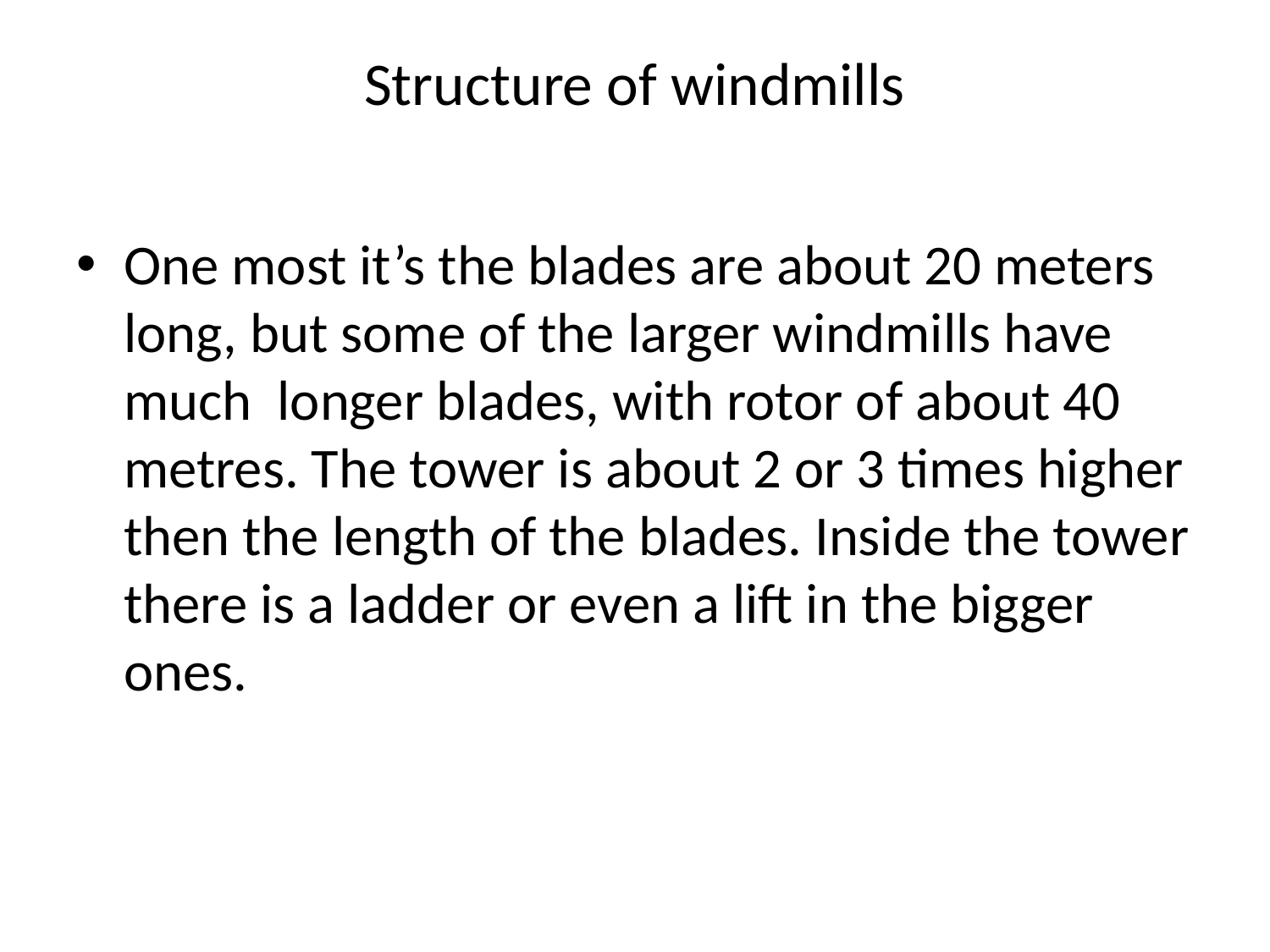

# Structure of windmills
One most it’s the blades are about 20 meters long, but some of the larger windmills have much  longer blades, with rotor of about 40 metres. The tower is about 2 or 3 times higher then the length of the blades. Inside the tower there is a ladder or even a lift in the bigger ones.